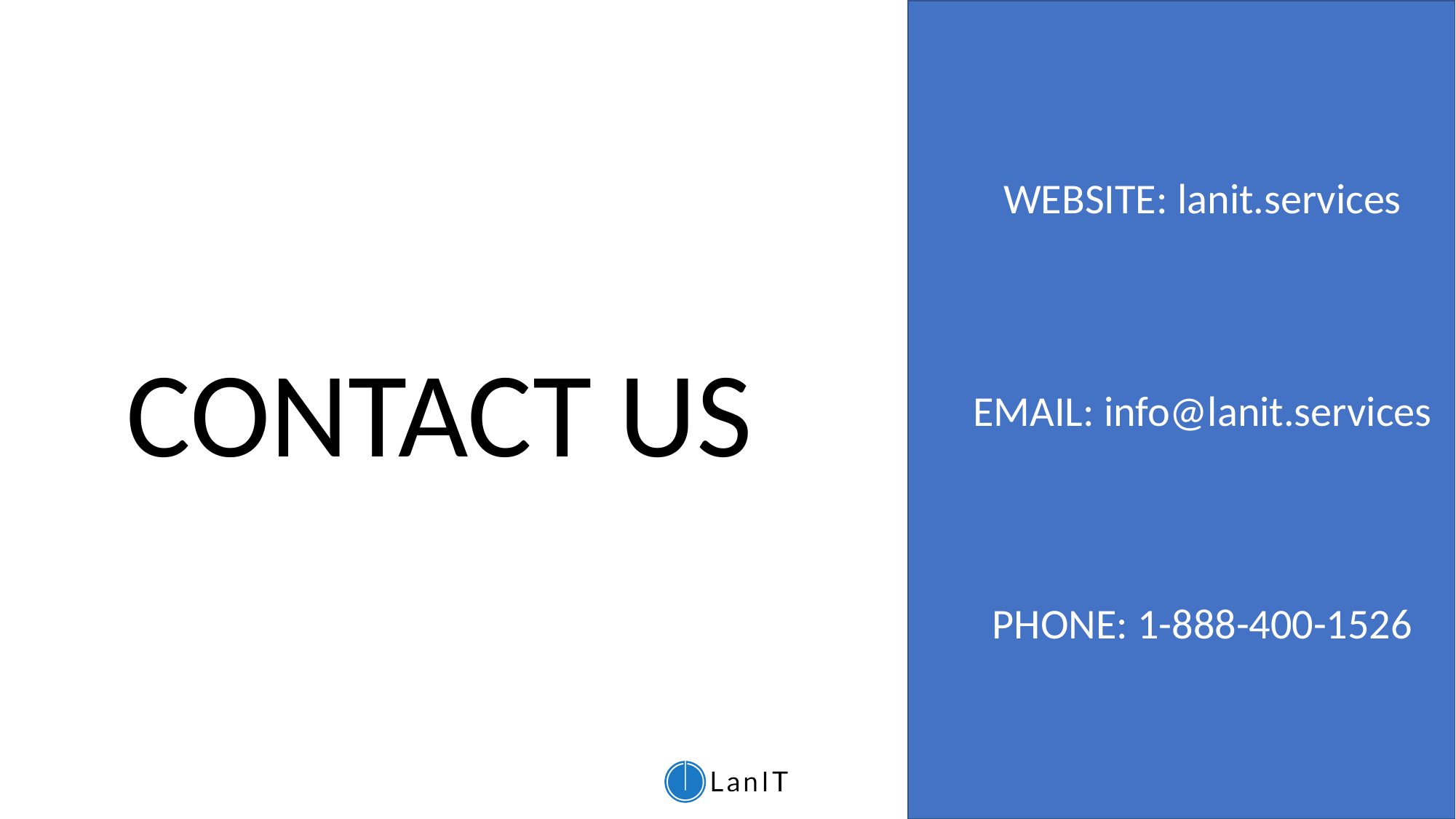

WEBSITE: lanit.services
CONTACT US
EMAIL: info@lanit.services
PHONE: 1-888-400-1526